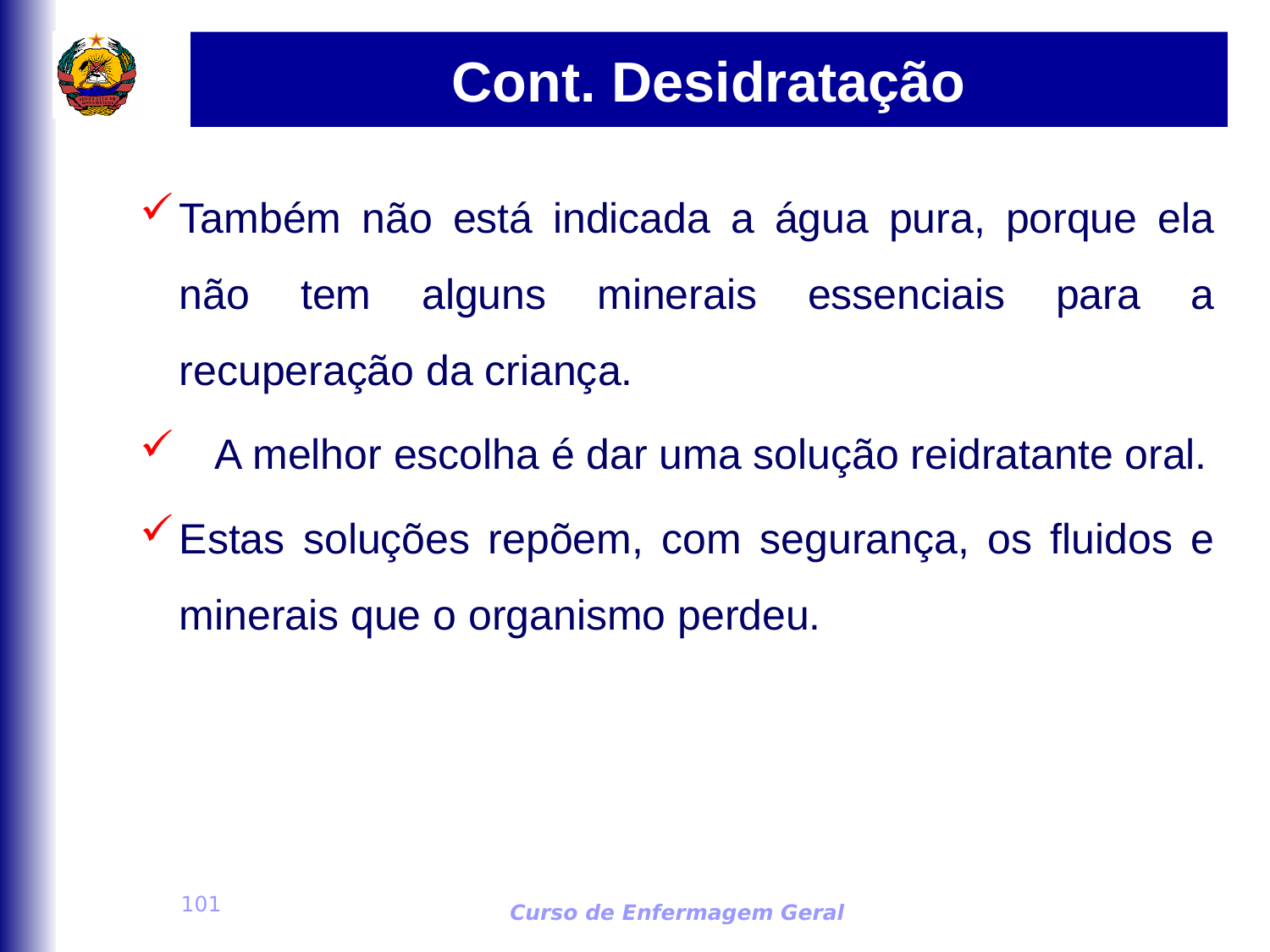

# Cont. Desidratação
Também não está indicada a água pura, porque ela não tem alguns minerais essenciais para a recuperação da criança.
   A melhor escolha é dar uma solução reidratante oral.
Estas soluções repõem, com segurança, os fluidos e minerais que o organismo perdeu.

101
Curso de Enfermagem Geral